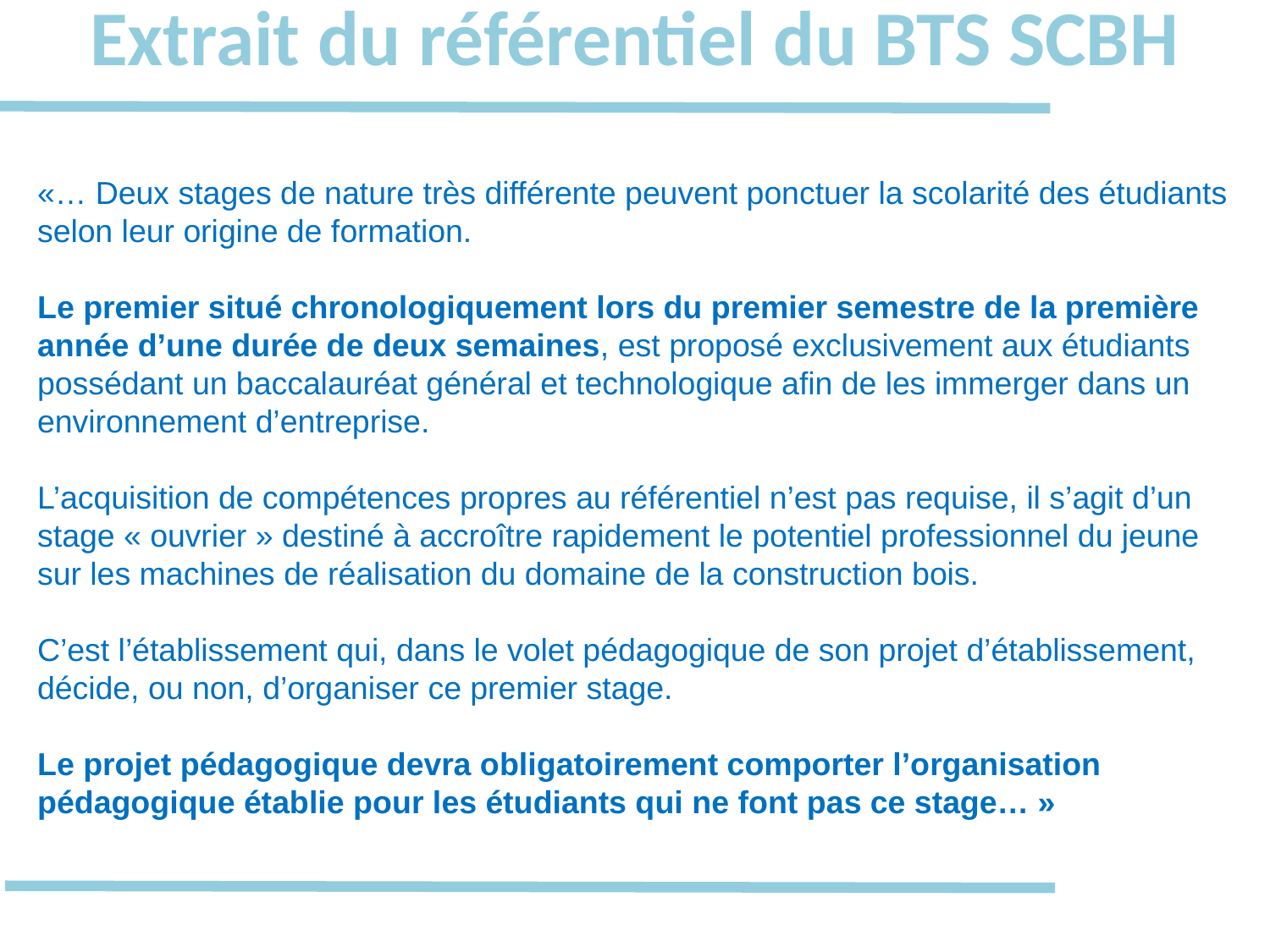

# Extrait du référentiel du BTS SCBH
«… Deux stages de nature très différente peuvent ponctuer la scolarité des étudiants selon leur origine de formation.

Le premier situé chronologiquement lors du premier semestre de la première année d’une durée de deux semaines, est proposé exclusivement aux étudiants possédant un baccalauréat général et technologique afin de les immerger dans un environnement d’entreprise.

L’acquisition de compétences propres au référentiel n’est pas requise, il s’agit d’un stage « ouvrier » destiné à accroître rapidement le potentiel professionnel du jeune sur les machines de réalisation du domaine de la construction bois.

C’est l’établissement qui, dans le volet pédagogique de son projet d’établissement, décide, ou non, d’organiser ce premier stage.

Le projet pédagogique devra obligatoirement comporter l’organisation pédagogique établie pour les étudiants qui ne font pas ce stage… »